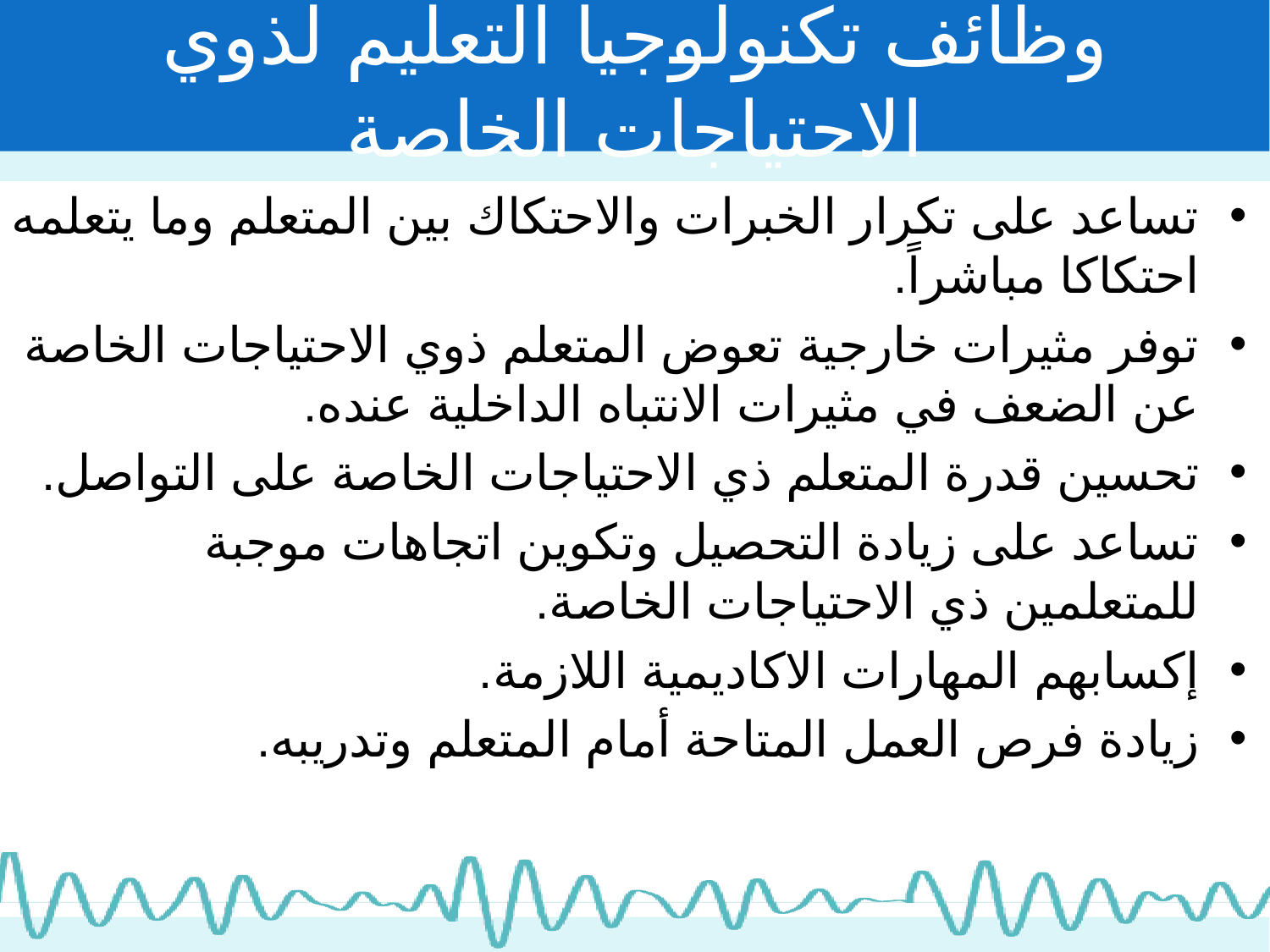

# وظائف تكنولوجيا التعليم لذوي الاحتياجات الخاصة
تساعد على تكرار الخبرات والاحتكاك بين المتعلم وما يتعلمه احتكاكا مباشراً.
توفر مثيرات خارجية تعوض المتعلم ذوي الاحتياجات الخاصة عن الضعف في مثيرات الانتباه الداخلية عنده.
تحسين قدرة المتعلم ذي الاحتياجات الخاصة على التواصل.
تساعد على زيادة التحصيل وتكوين اتجاهات موجبة للمتعلمين ذي الاحتياجات الخاصة.
إكسابهم المهارات الاكاديمية اللازمة.
زيادة فرص العمل المتاحة أمام المتعلم وتدريبه.